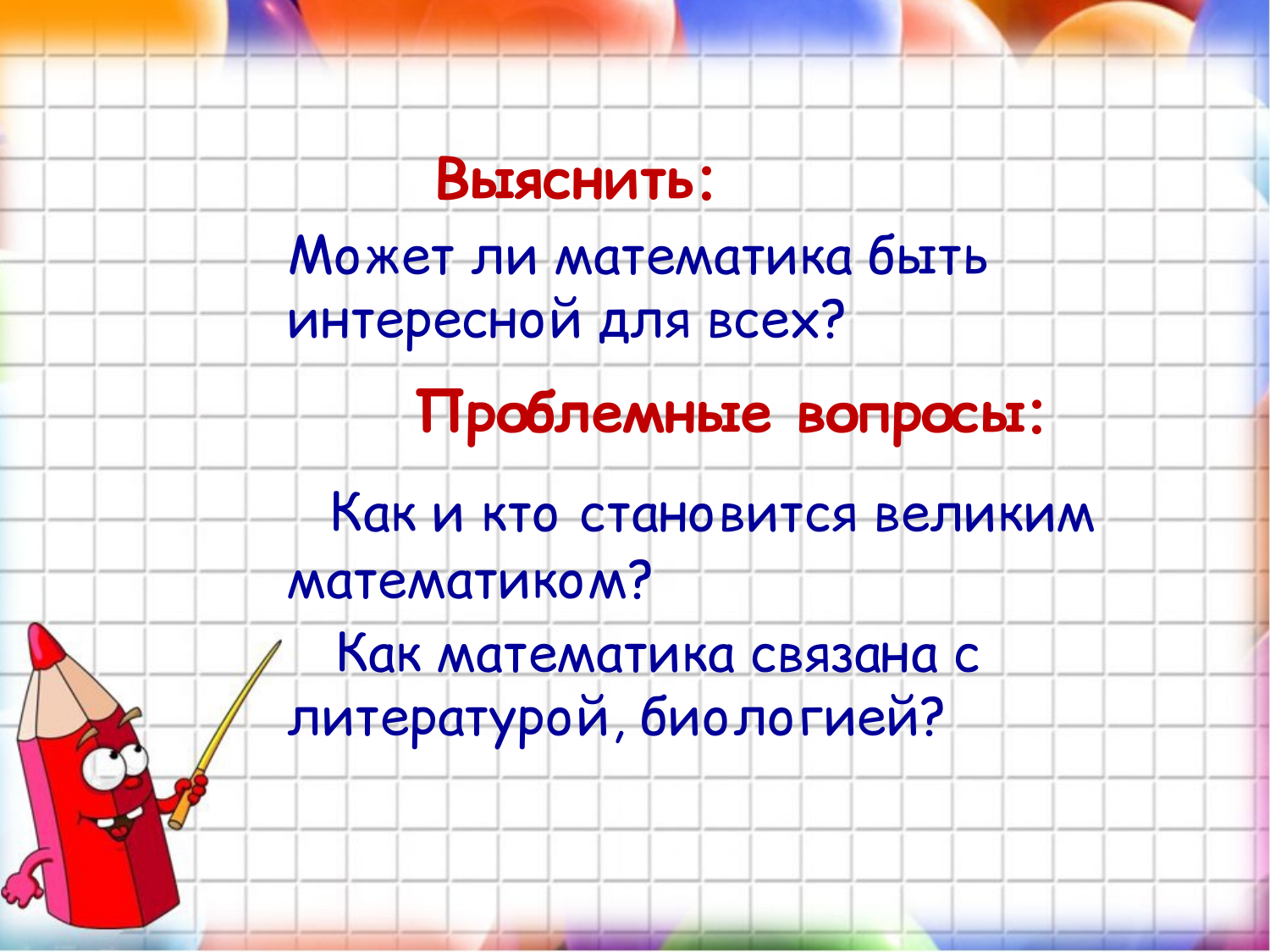

Выяснить:
Может ли математика быть интересной для всех?
        Проблемные вопросы:
  Как и кто становится великим      математиком?
   Как математика связана с  литературой, биологией?